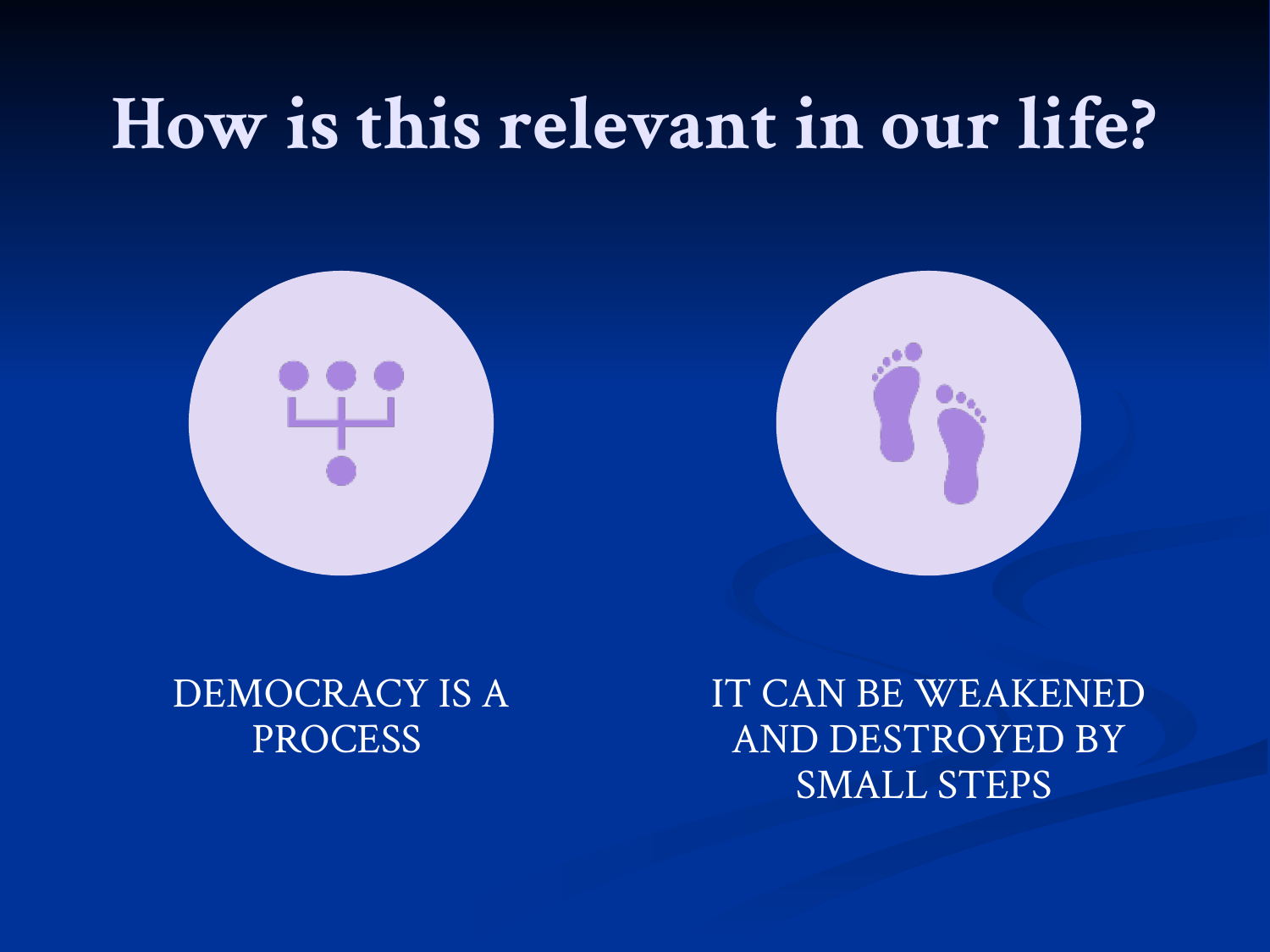

# How is this relevant in our life?
Democracy is a process
It can be weakened and destroyed by small steps